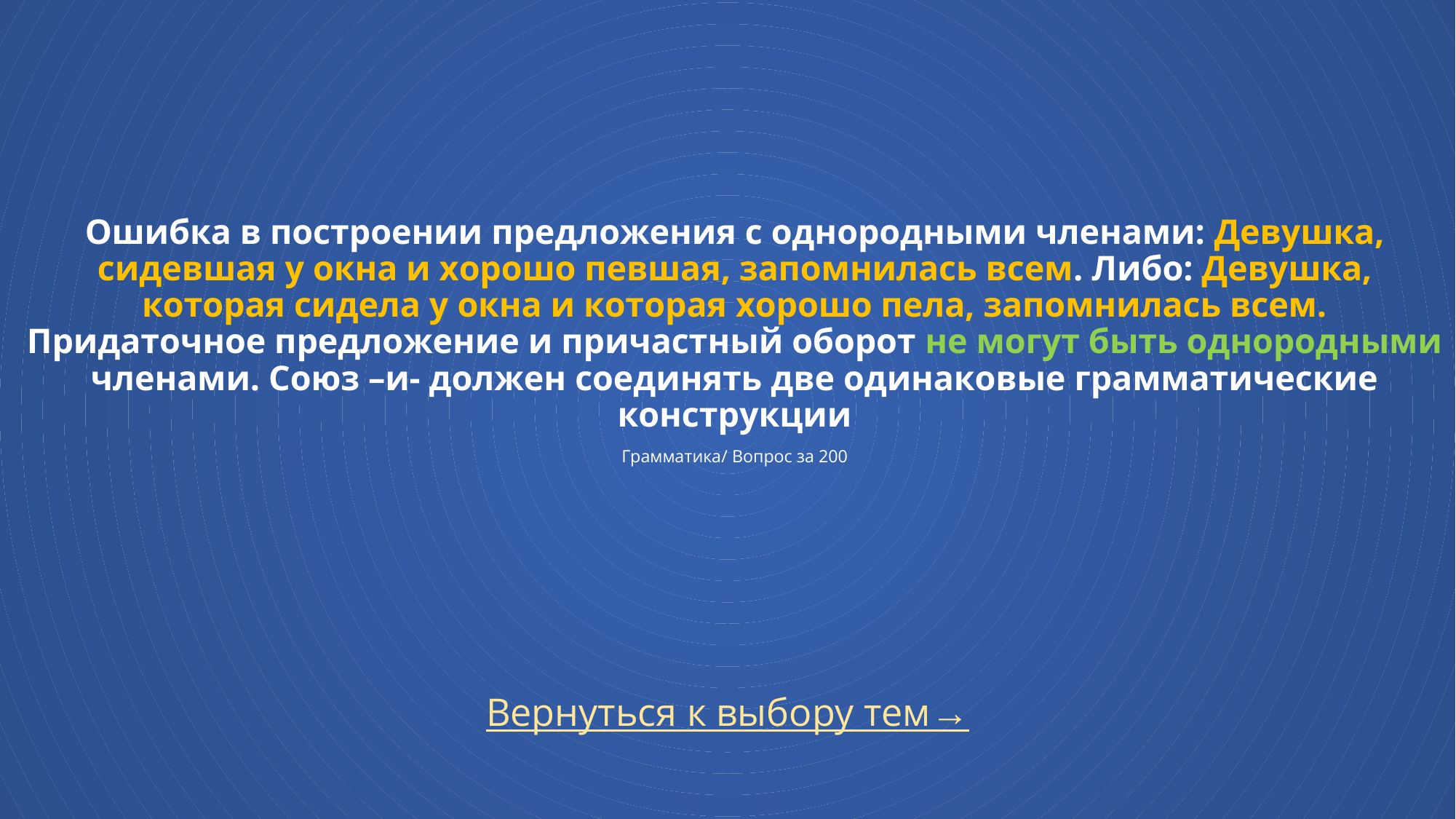

# Ошибка в построении предложения с однородными членами: Девушка, сидевшая у окна и хорошо певшая, запомнилась всем. Либо: Девушка, которая сидела у окна и которая хорошо пела, запомнилась всем. Придаточное предложение и причастный оборот не могут быть однородными членами. Союз –и- должен соединять две одинаковые грамматические конструкции Грамматика/ Вопрос за 200
Вернуться к выбору тем→